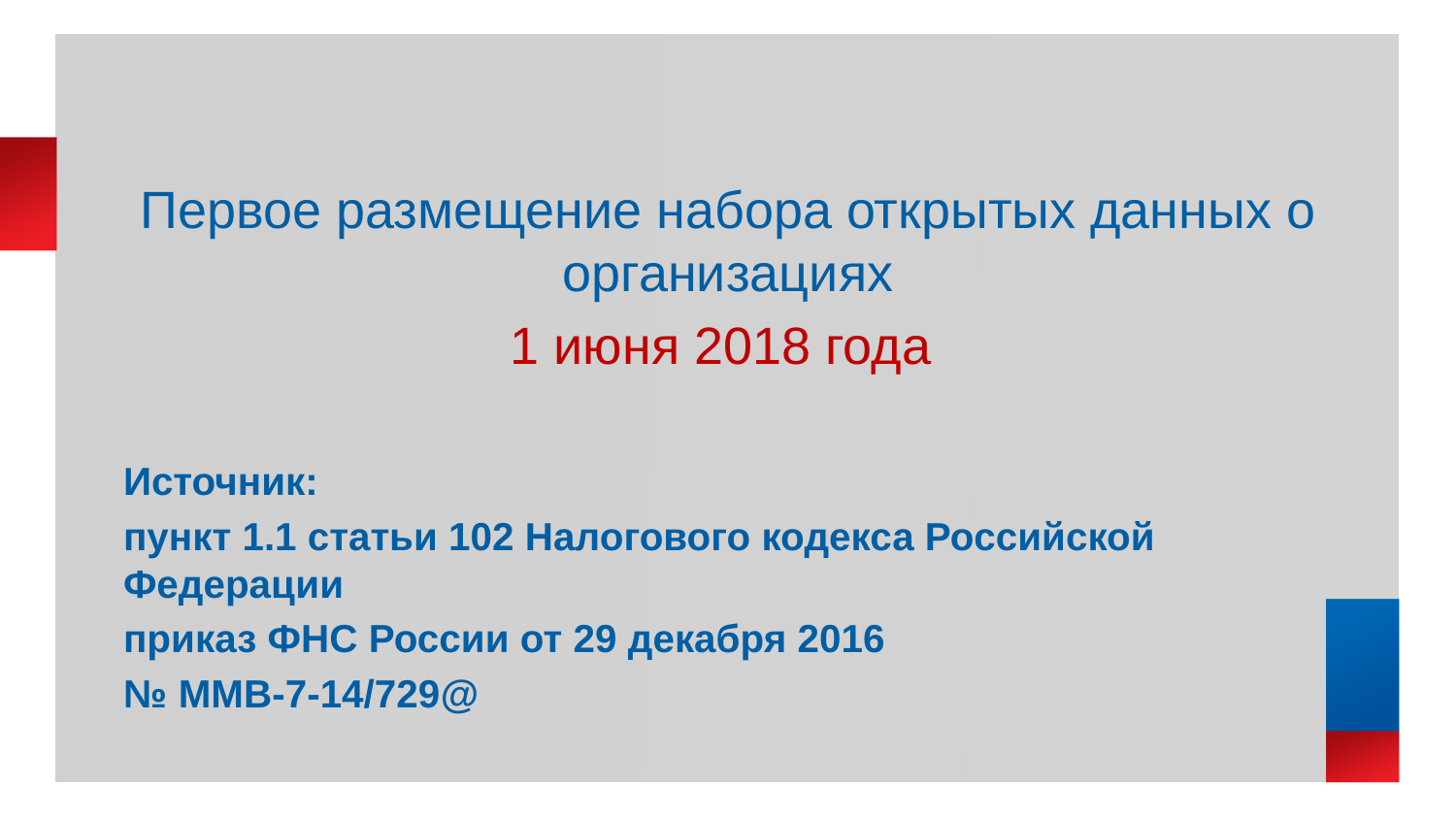

Первое размещение набора открытых данных о организациях
1 июня 2018 года

Источник:
пункт 1.1 статьи 102 Налогового кодекса Российской Федерации
приказ ФНС России от 29 декабря 2016
№ ММВ-7-14/729@